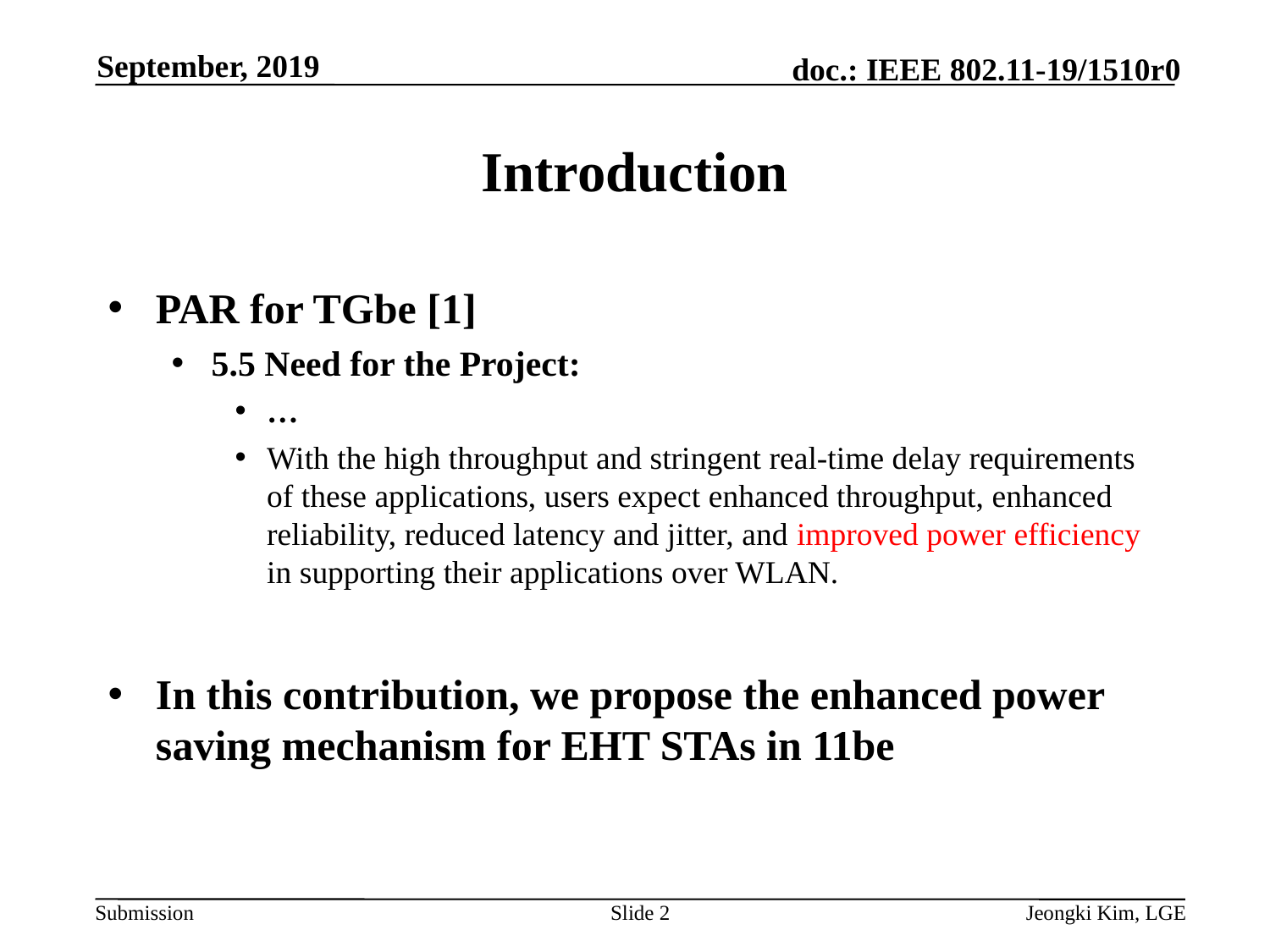

September, 2019
# Introduction
PAR for TGbe [1]
5.5 Need for the Project:
…
With the high throughput and stringent real-time delay requirements of these applications, users expect enhanced throughput, enhanced reliability, reduced latency and jitter, and improved power efficiency in supporting their applications over WLAN.

In this contribution, we propose the enhanced power saving mechanism for EHT STAs in 11be

Slide 2
Jeongki Kim, LGE